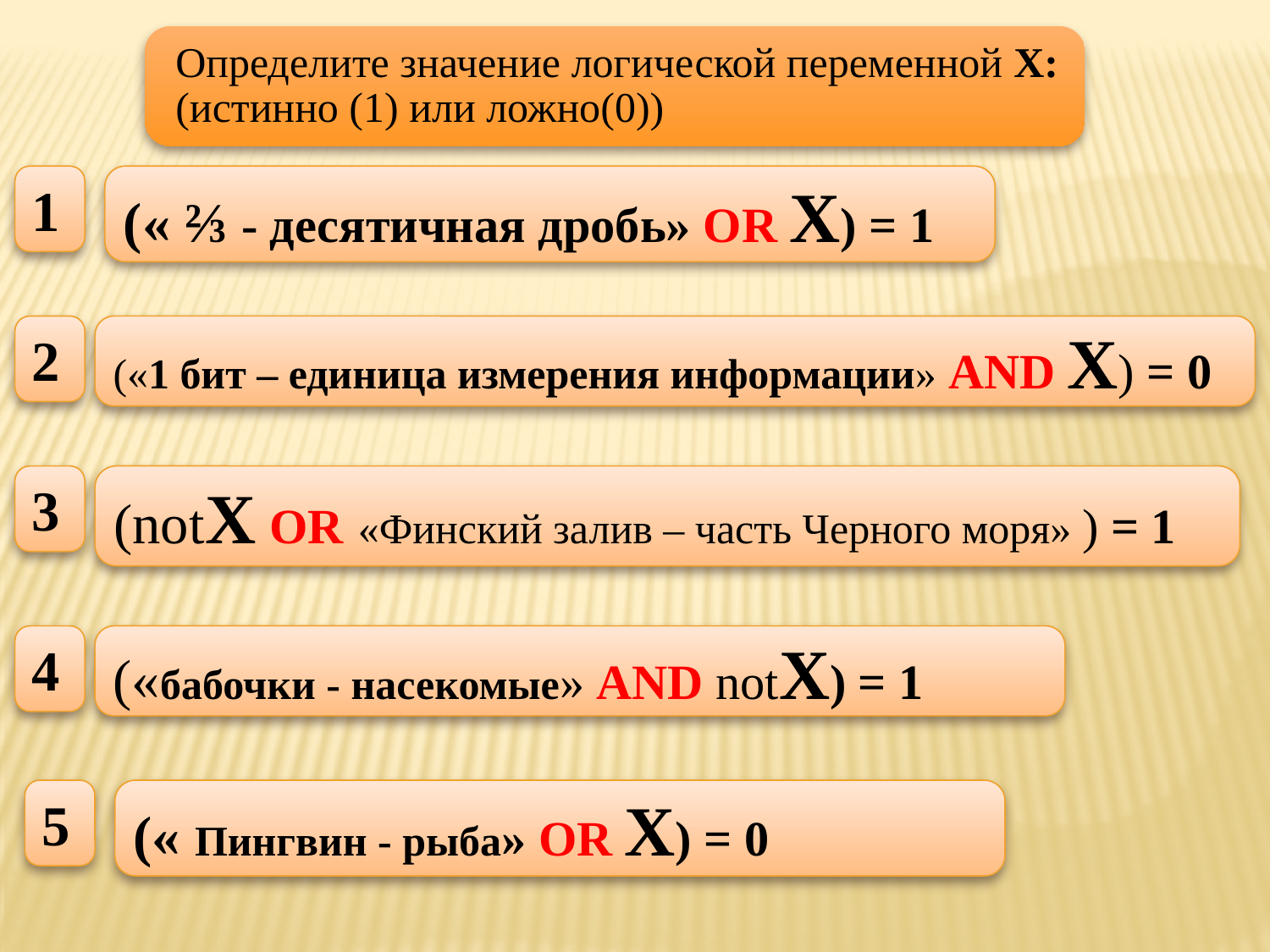

Определите значение логической переменной Х:
 (истинно (1) или ложно(0))
1
(« ⅔ - десятичная дробь» OR Х) = 1
2
(«1 бит – единица измерения информации» AND Х) = 0
3
(notХ OR «Финский залив – часть Черного моря» ) = 1
4
(«бабочки - насекомые» AND notХ) = 1
5
(« Пингвин - рыба» OR Х) = 0